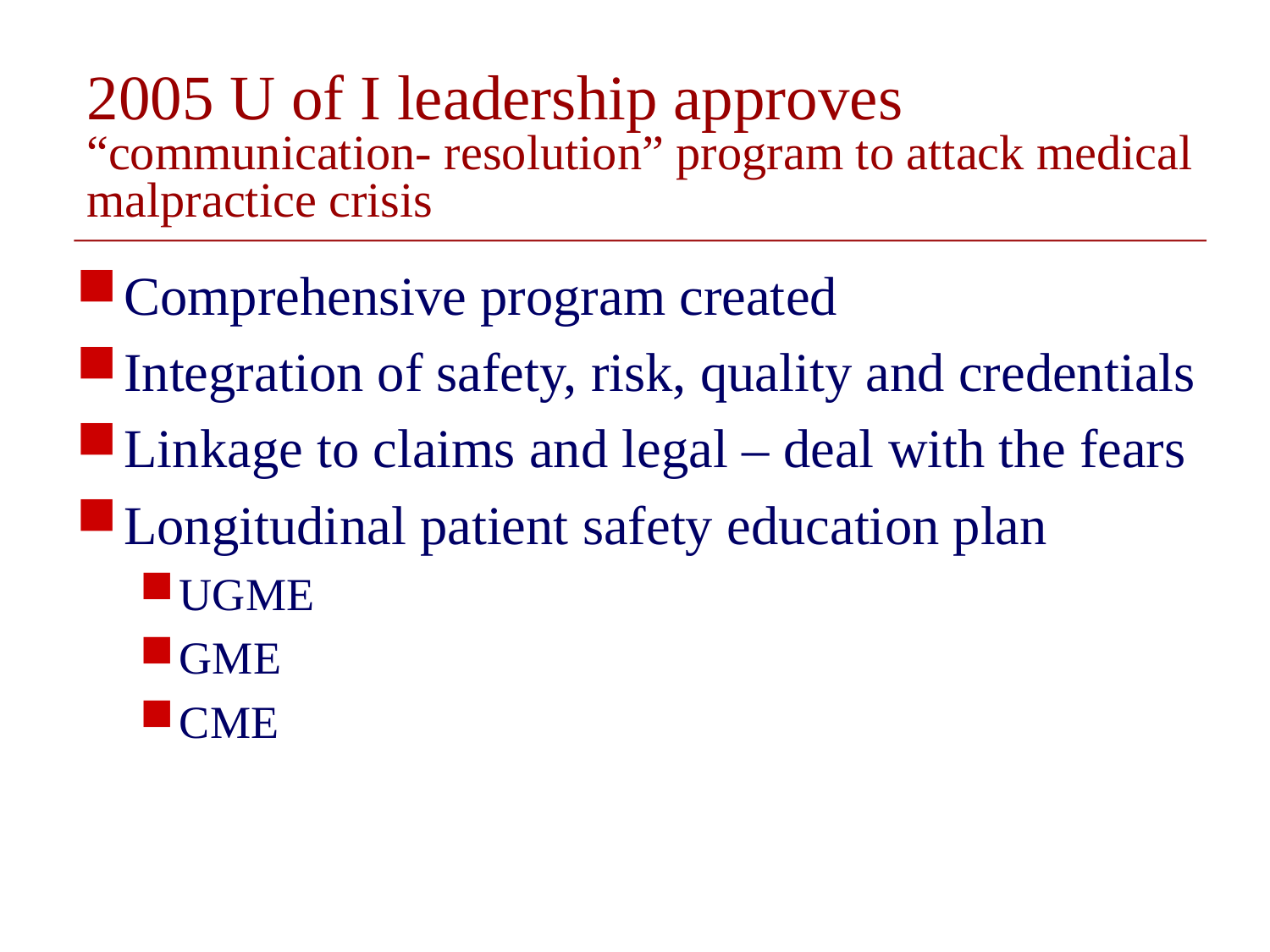

# 2005 U of I leadership approves “communication- resolution” program to attack medical malpractice crisis
Comprehensive program created
Integration of safety, risk, quality and credentials
Linkage to claims and legal – deal with the fears
Longitudinal patient safety education plan
UGME
GME
CME